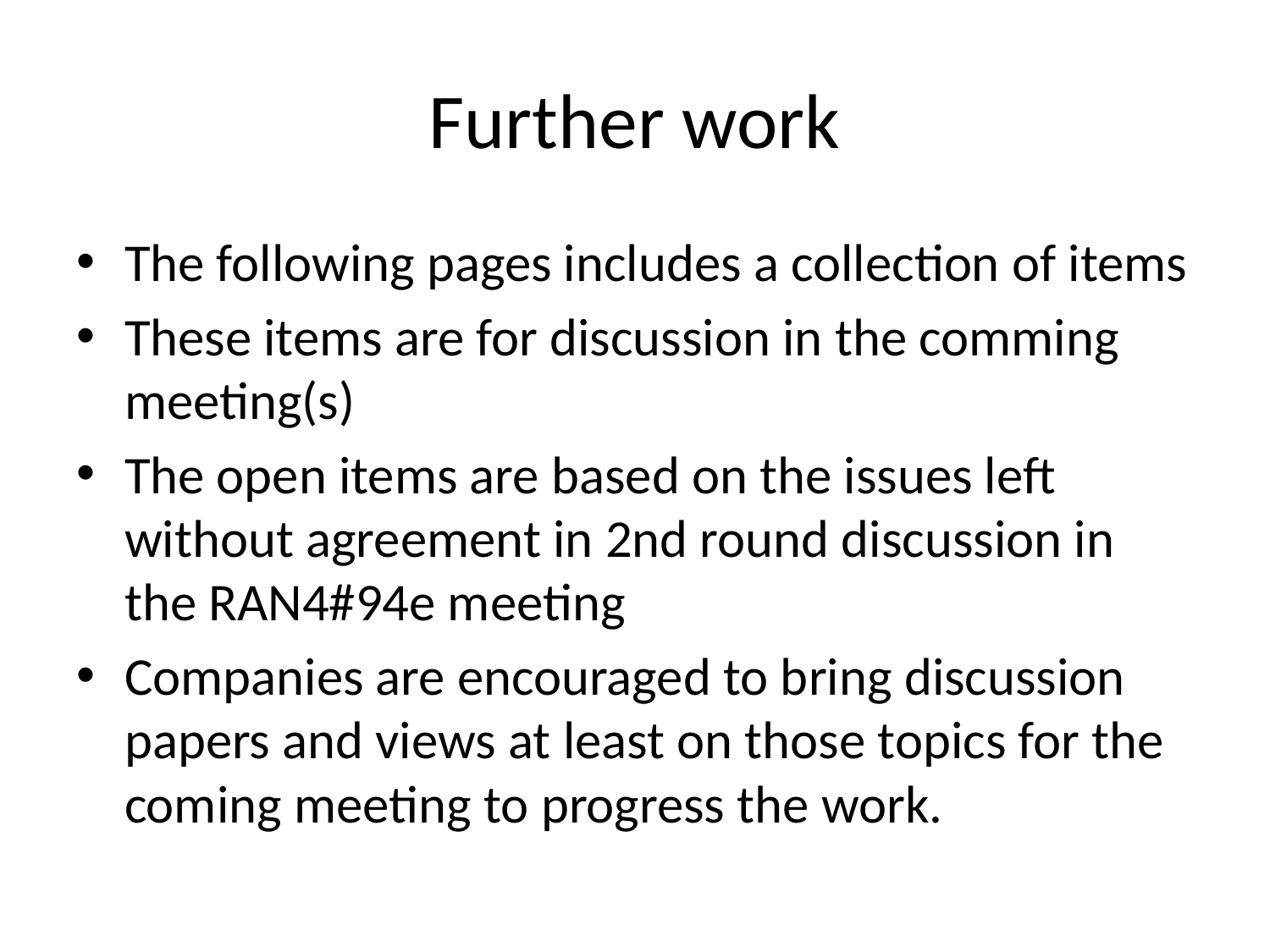

# Further work
The following pages includes a collection of items
These items are for discussion in the comming meeting(s)
The open items are based on the issues left without agreement in 2nd round discussion in the RAN4#94e meeting
Companies are encouraged to bring discussion papers and views at least on those topics for the coming meeting to progress the work.